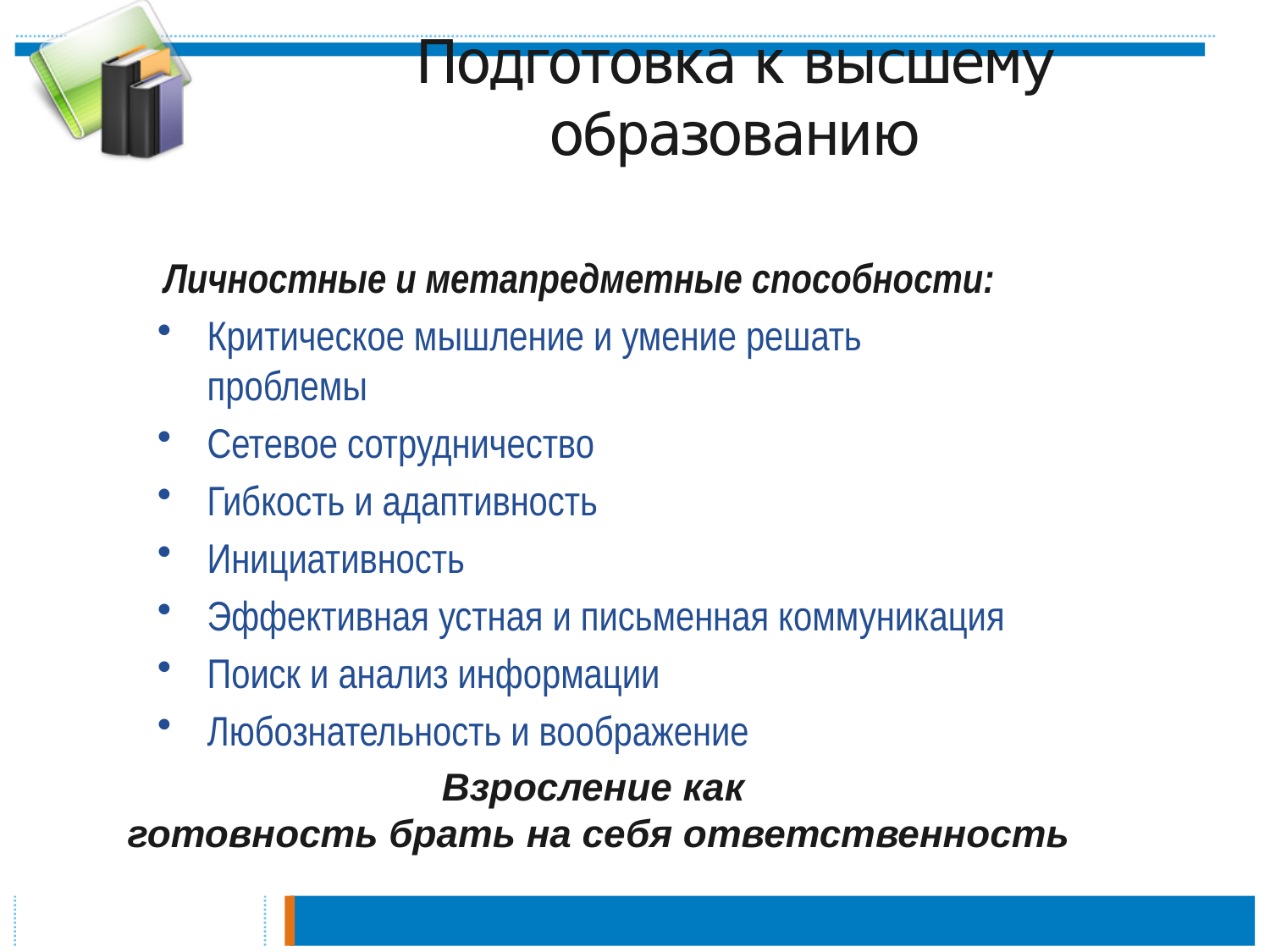

# Подготовка к высшему образованию
Личностные и метапредметные способности:
Критическое мышление и умение решать проблемы
Сетевое сотрудничество
Гибкость и адаптивность
Инициативность
Эффективная устная и письменная коммуникация
Поиск и анализ информации
Любознательность и воображение
Взросление как
готовность брать на себя ответственность